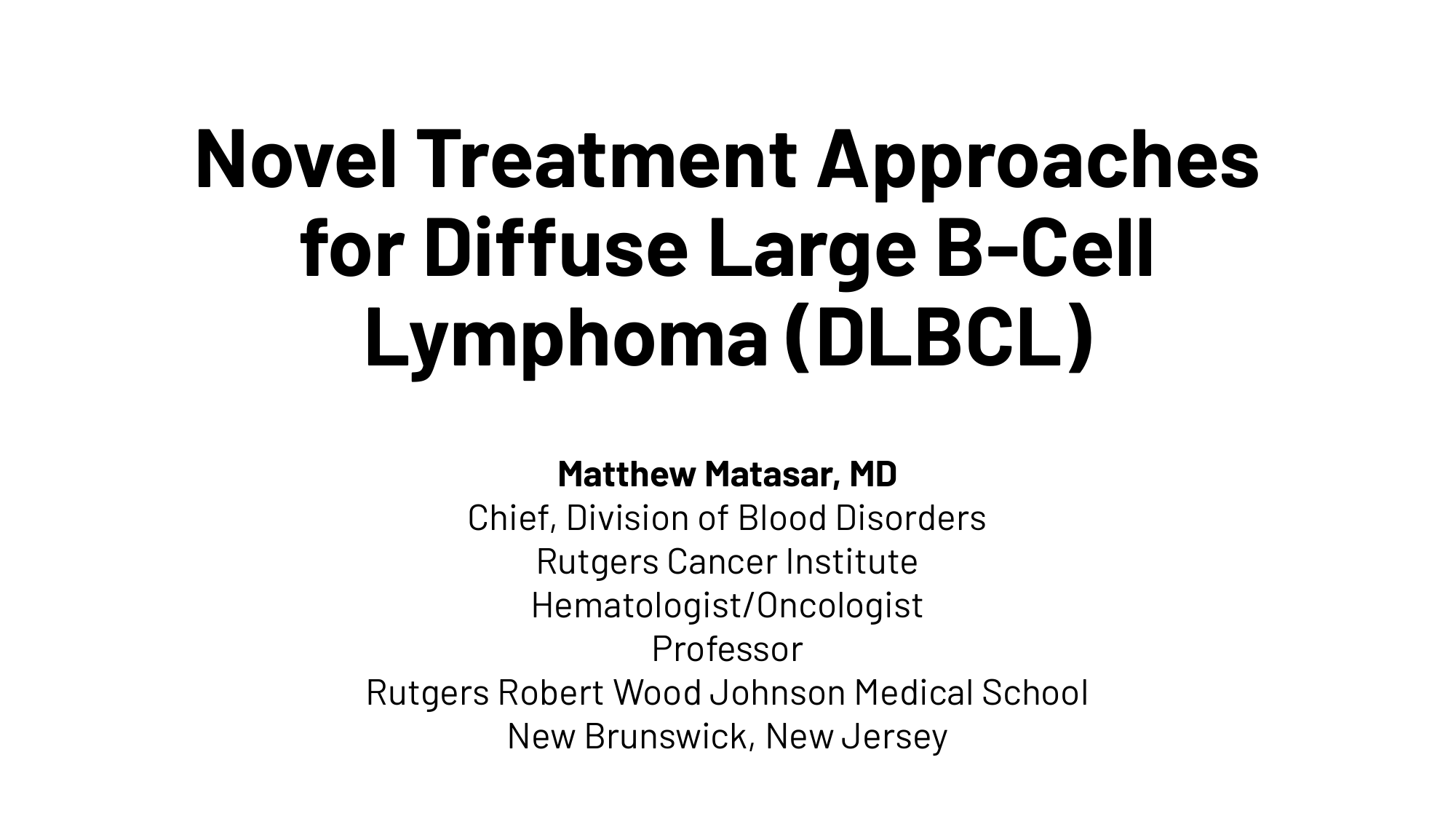

# Novel Treatment Approaches for Diffuse Large B-Cell Lymphoma (DLBCL)
Matthew Matasar, MD
Chief, Division of Blood Disorders
Rutgers Cancer Institute
Hematologist/Oncologist
Professor
Rutgers Robert Wood Johnson Medical School
New Brunswick, New Jersey